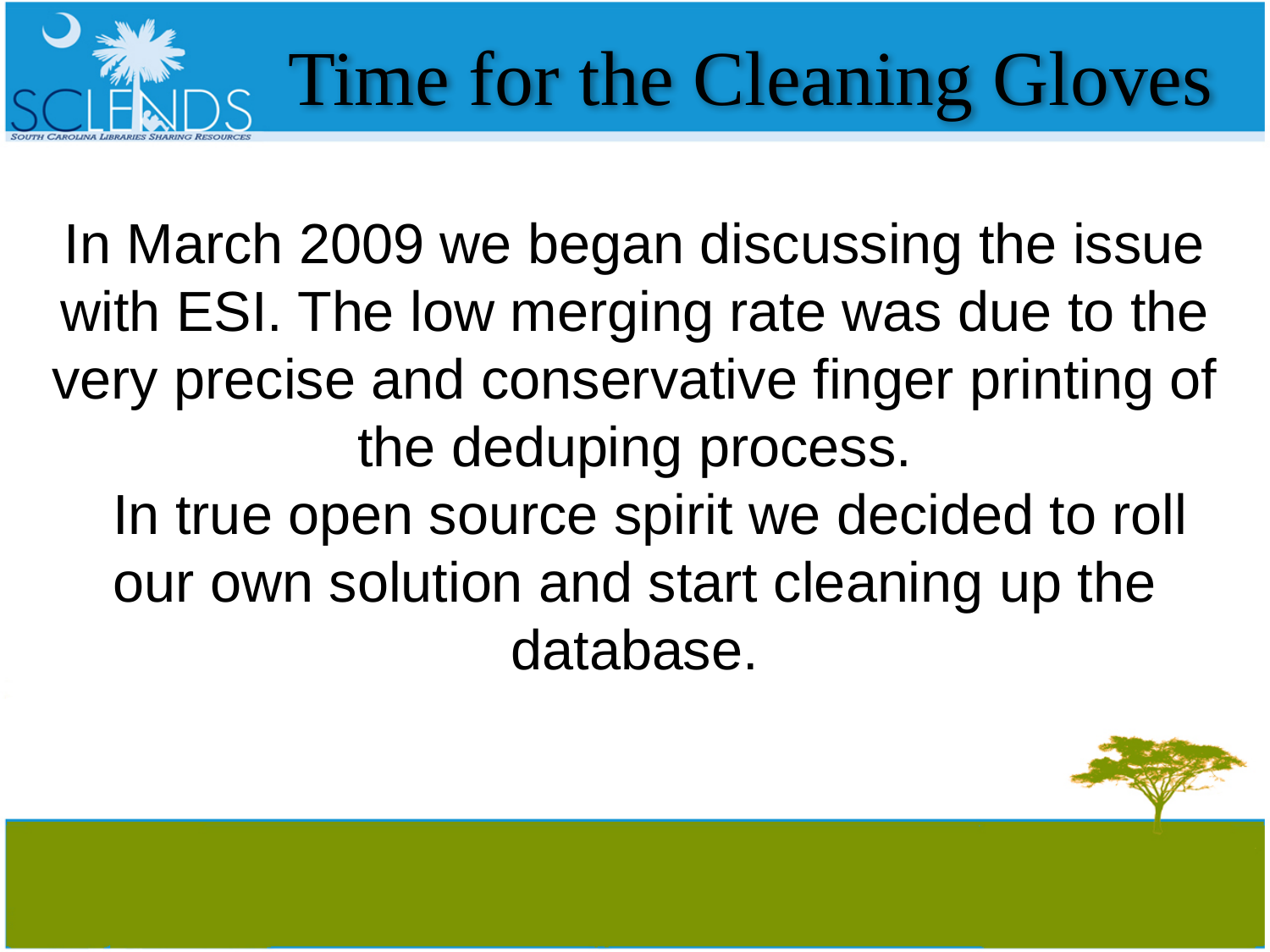

# Time for the Cleaning Gloves
In March 2009 we began discussing the issue with ESI. The low merging rate was due to the very precise and conservative finger printing of the deduping process.
  In true open source spirit we decided to roll our own solution and start cleaning up the database.